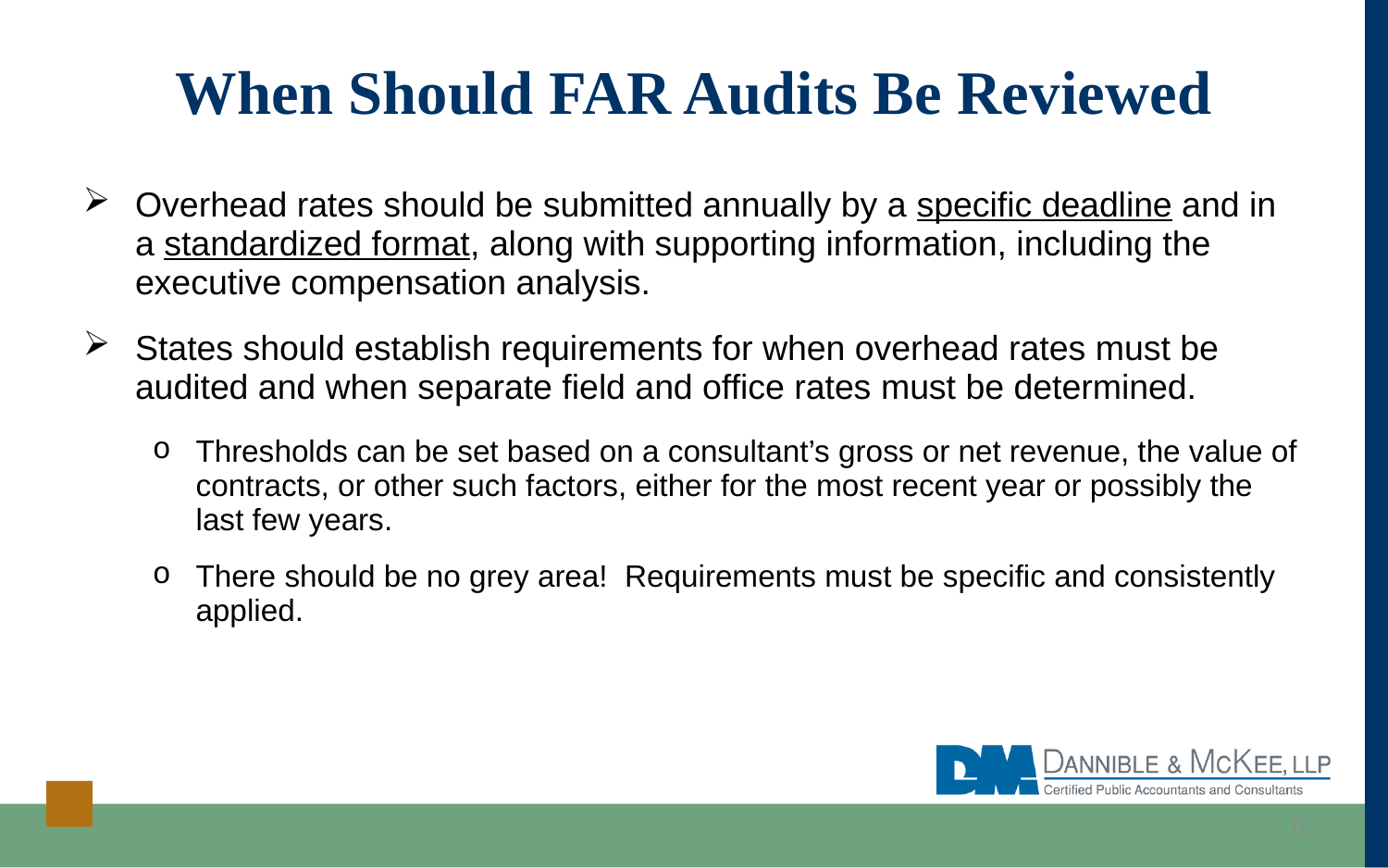

# When Should FAR Audits Be Reviewed
Overhead rates should be submitted annually by a specific deadline and in a standardized format, along with supporting information, including the executive compensation analysis.
States should establish requirements for when overhead rates must be audited and when separate field and office rates must be determined.
Thresholds can be set based on a consultant’s gross or net revenue, the value of contracts, or other such factors, either for the most recent year or possibly the last few years.
There should be no grey area!  Requirements must be specific and consistently applied.
9